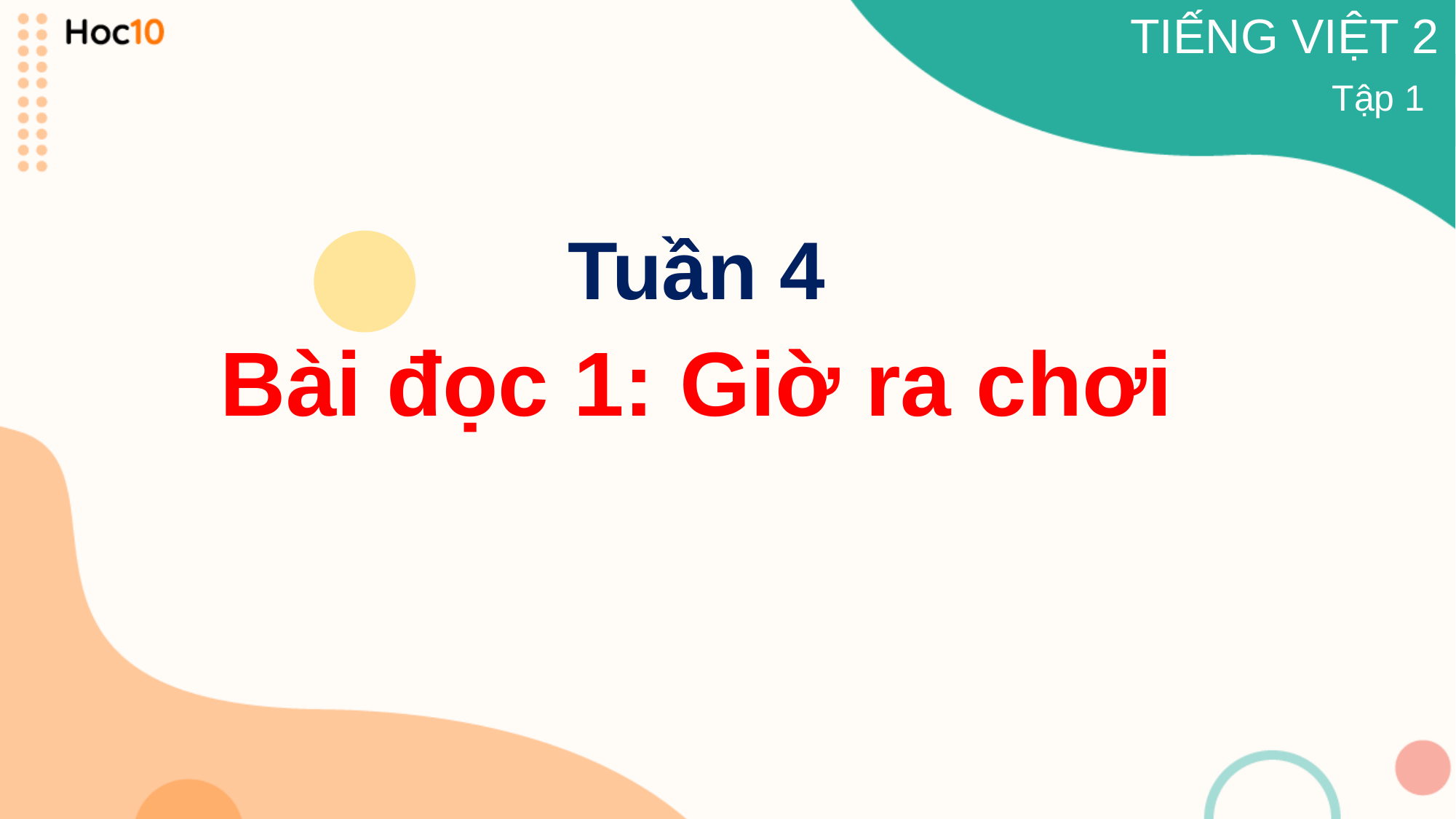

TIẾNG VIỆT 2
Tập 1
Tuần 4
Bài đọc 1: Giờ ra chơi